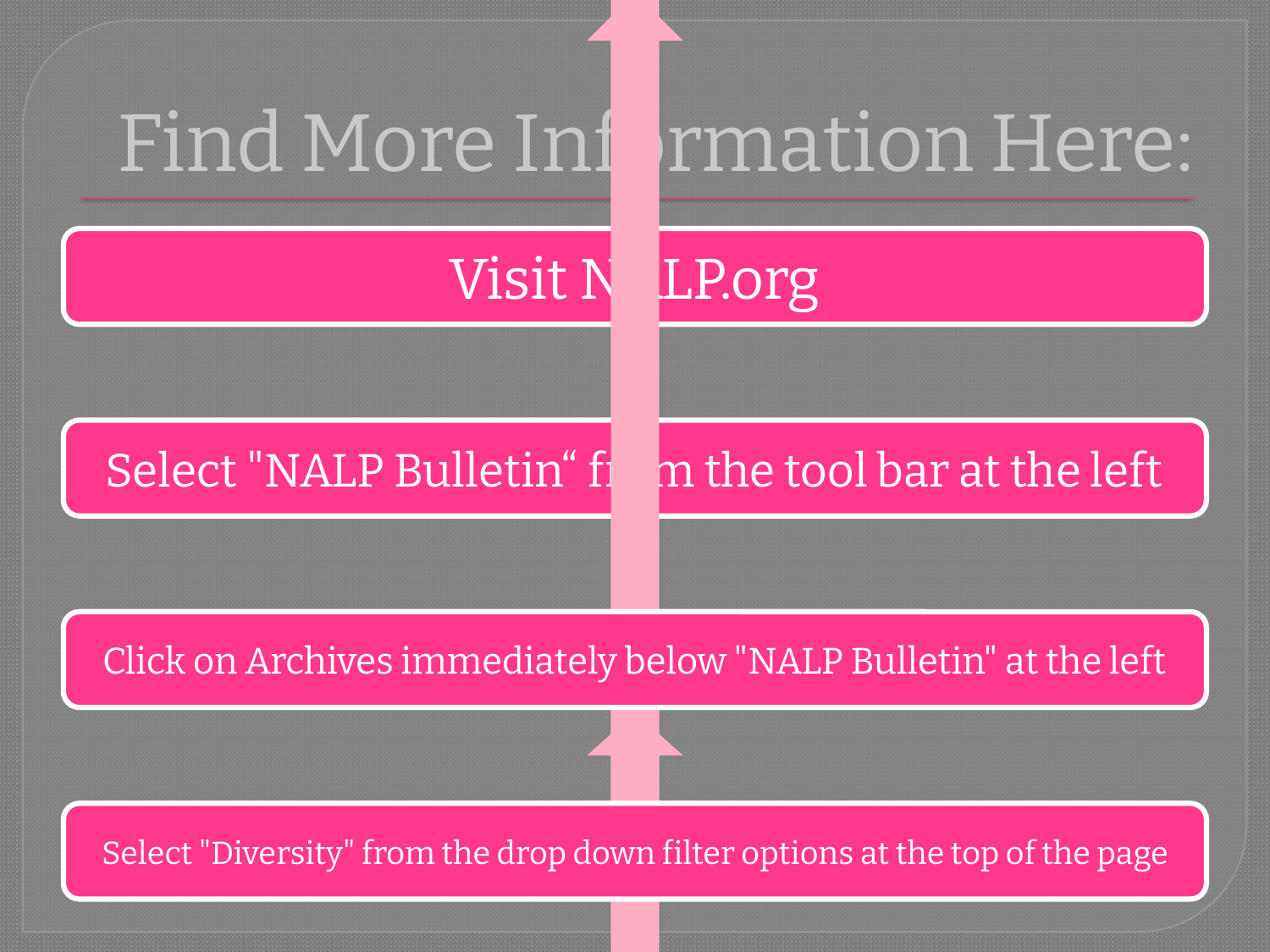

# Find More Information Here:
Visit NALP.org
Select "NALP Bulletin“ from the tool bar at the left
Click on Archives immediately below "NALP Bulletin" at the left
Select "Diversity" from the drop down filter options at the top of the page